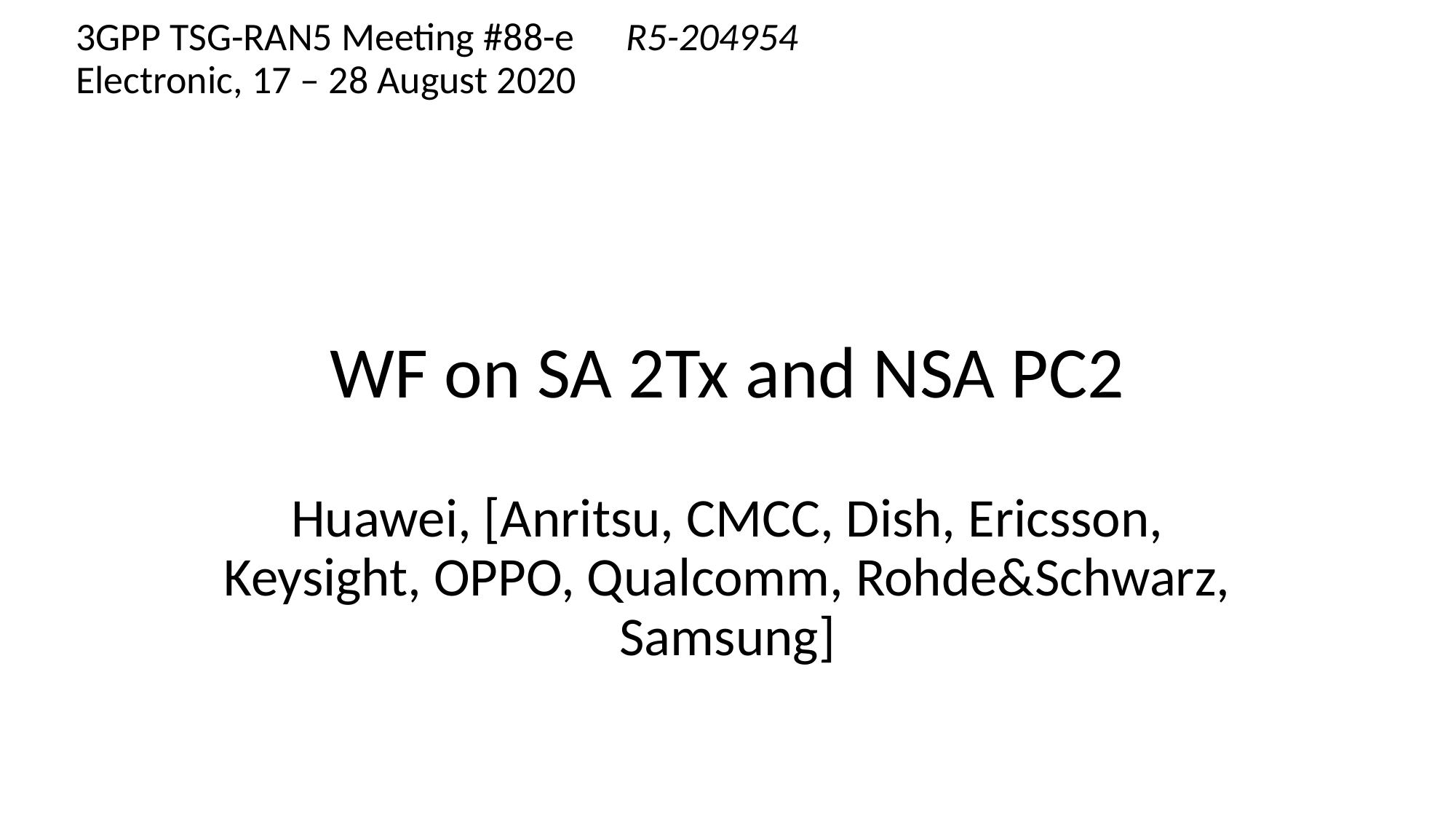

3GPP TSG-RAN5 Meeting #88-e					R5-204954
Electronic, 17 – 28 August 2020
# WF on SA 2Tx and NSA PC2
Huawei, [Anritsu, CMCC, Dish, Ericsson, Keysight, OPPO, Qualcomm, Rohde&Schwarz, Samsung]